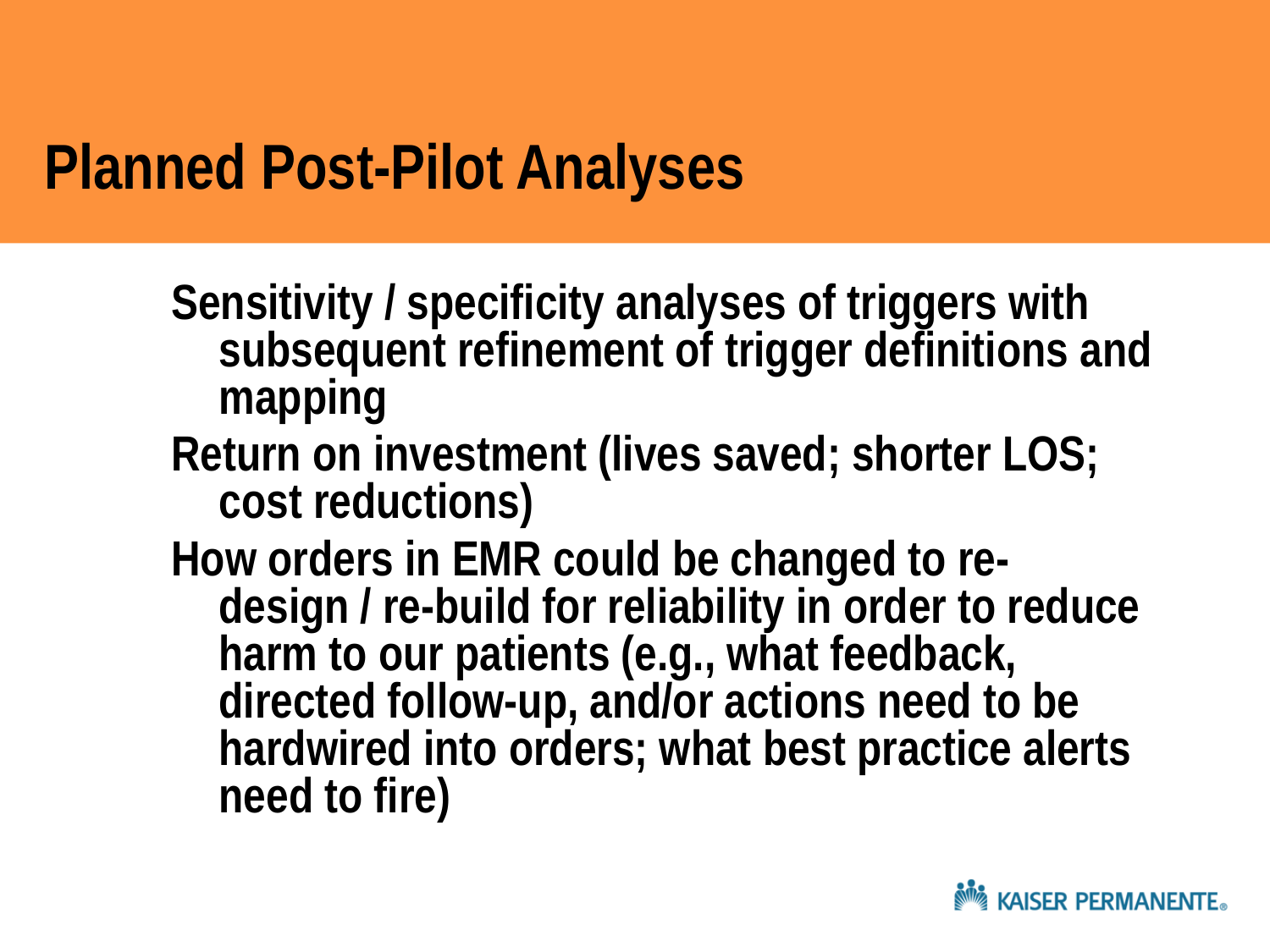

# Planned Post-Pilot Analyses
Sensitivity / specificity analyses of triggers with subsequent refinement of trigger definitions and mapping
Return on investment (lives saved; shorter LOS; cost reductions)
How orders in EMR could be changed to re-design / re-build for reliability in order to reduce harm to our patients (e.g., what feedback, directed follow-up, and/or actions need to be hardwired into orders; what best practice alerts need to fire)